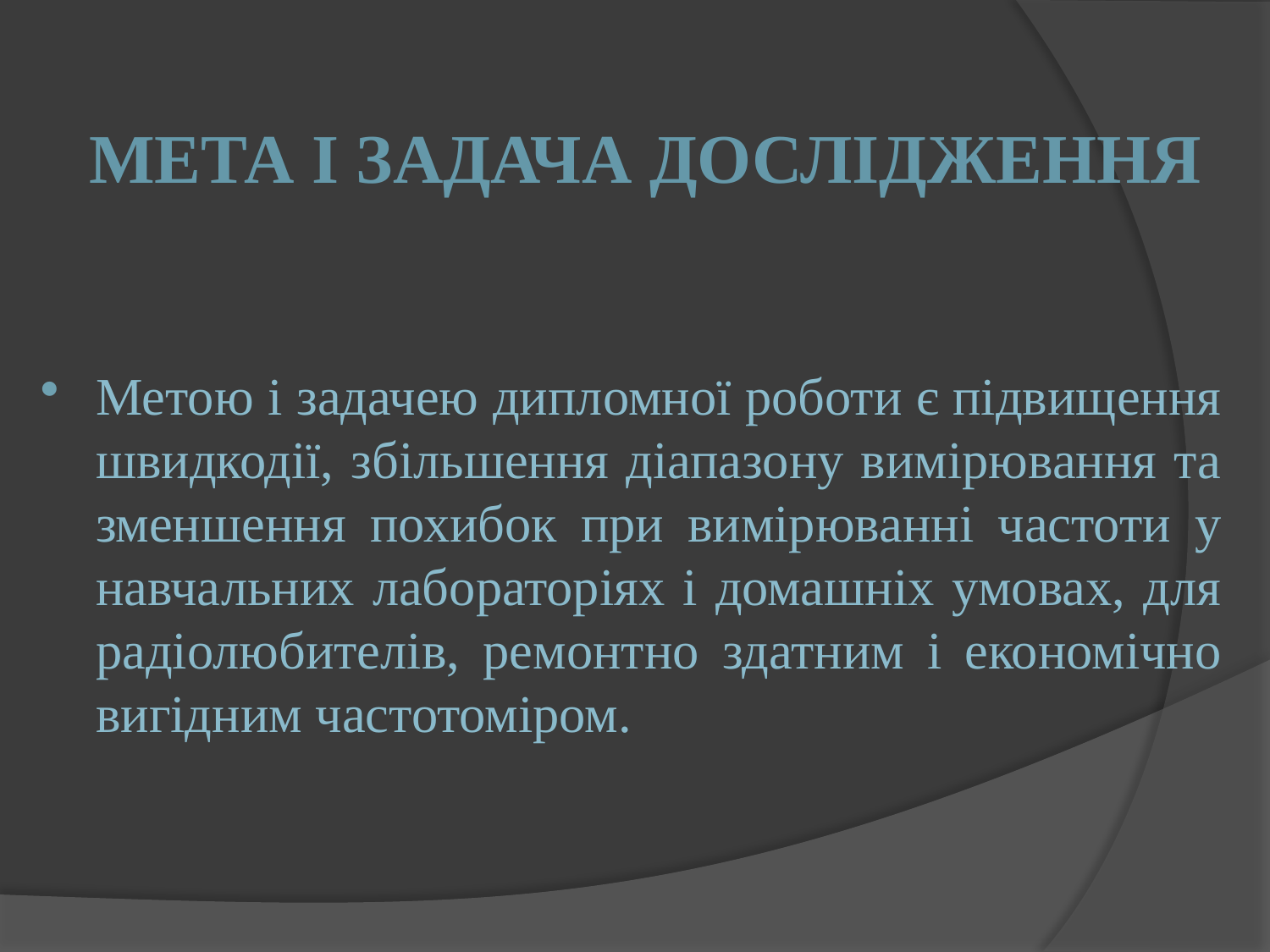

# Мета і задача дослідження
Метою і задачею дипломної роботи є підвищення швидкодії, збільшення діапазону вимірювання та зменшення похибок при вимірюванні частоти у навчальних лабораторіях і домашніх умовах, для радіолюбителів, ремонтно здатним і економічно вигідним частотоміром.